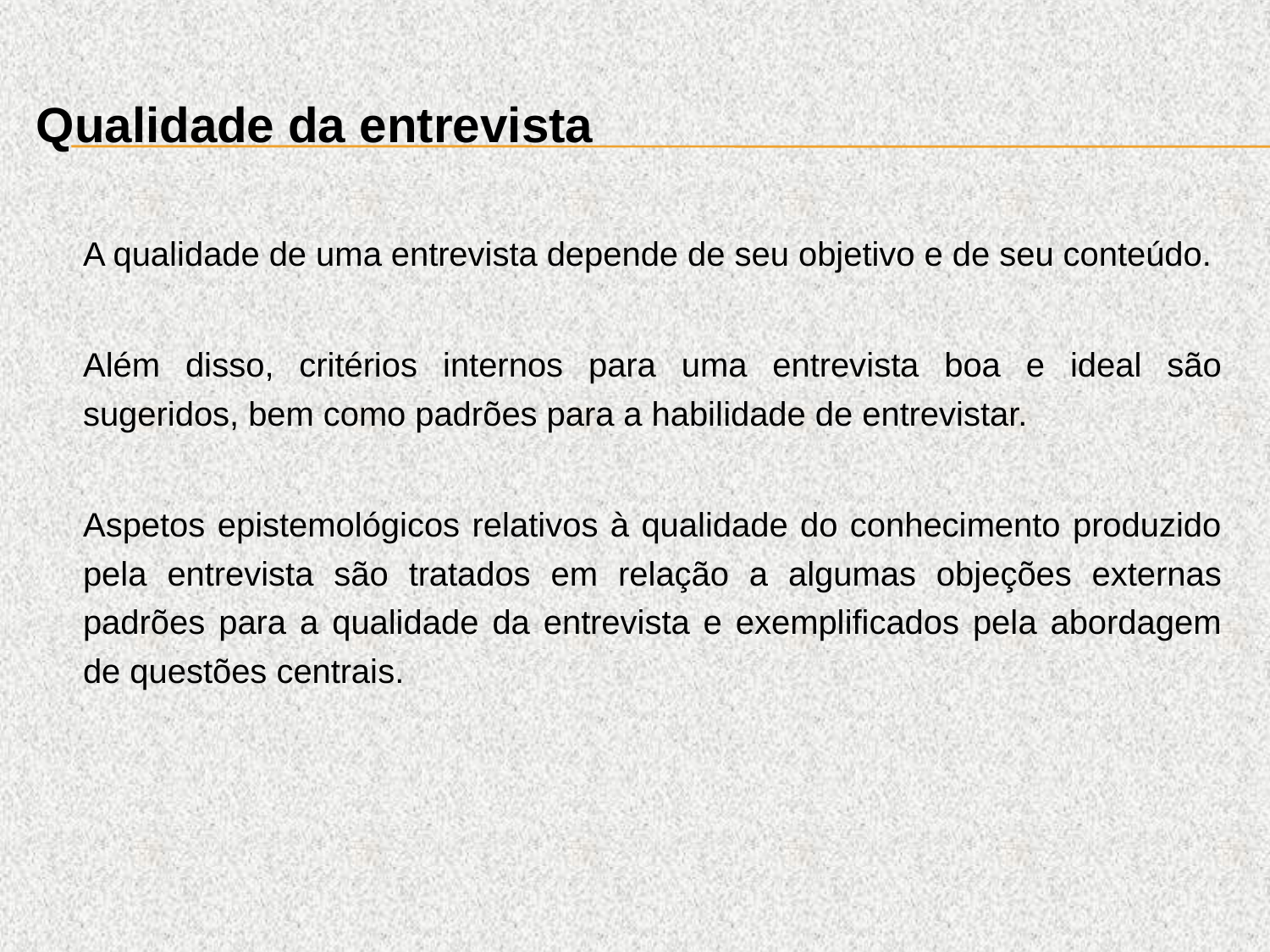

Qualidade da entrevista
A qualidade de uma entrevista depende de seu objetivo e de seu conteúdo.

Além disso, critérios internos para uma entrevista boa e ideal são sugeridos, bem como padrões para a habilidade de entrevistar.

Aspetos epistemológicos relativos à qualidade do conhecimento produzido pela entrevista são tratados em relação a algumas objeções externas padrões para a qualidade da entrevista e exemplificados pela abordagem de questões centrais.